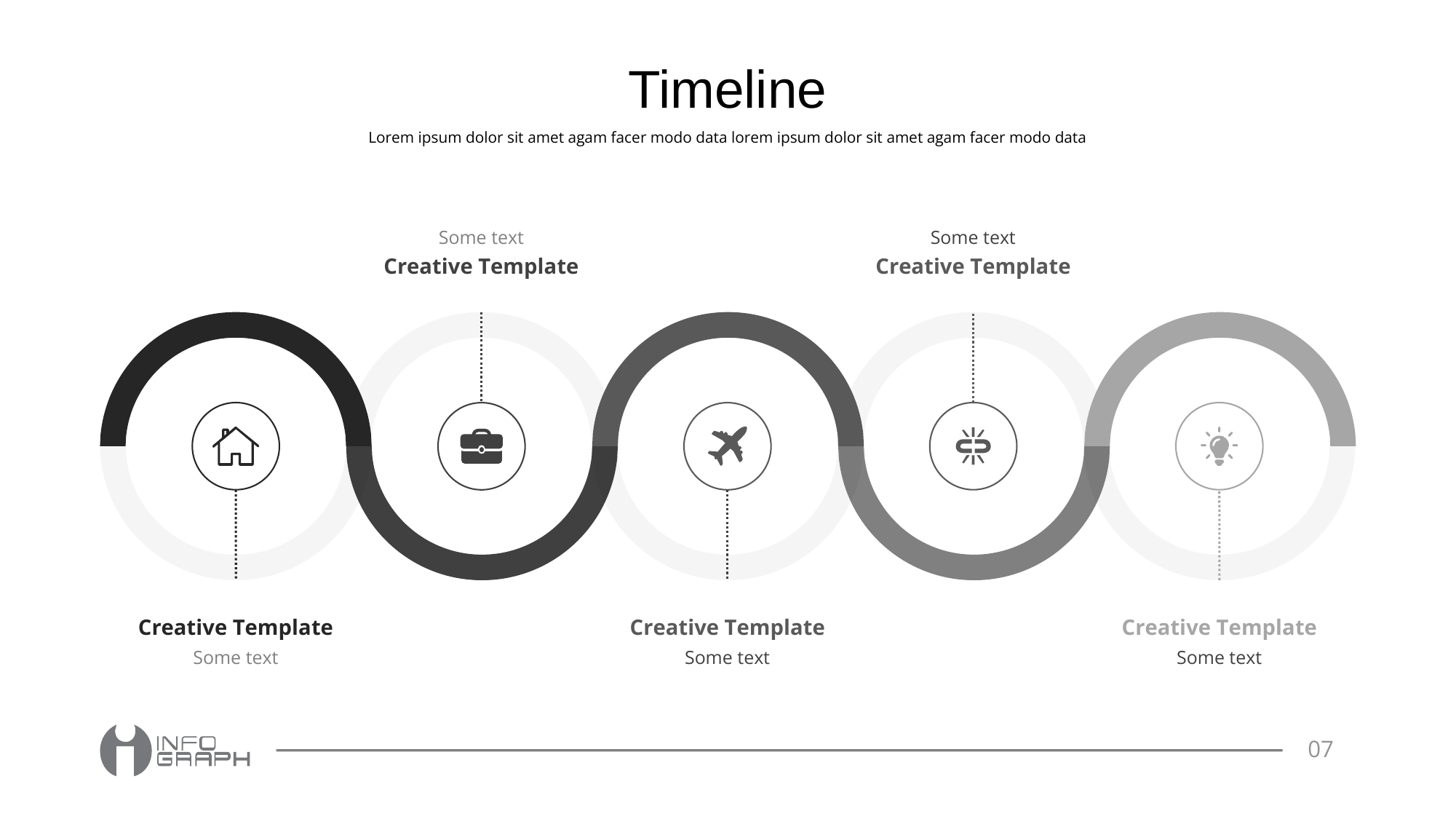

# Timeline
Lorem ipsum dolor sit amet agam facer modo data lorem ipsum dolor sit amet agam facer modo data
Some text
Creative Template
Some text
Creative Template

Creative Template
Some text
Creative Template
Some text
Creative Template
Some text
07